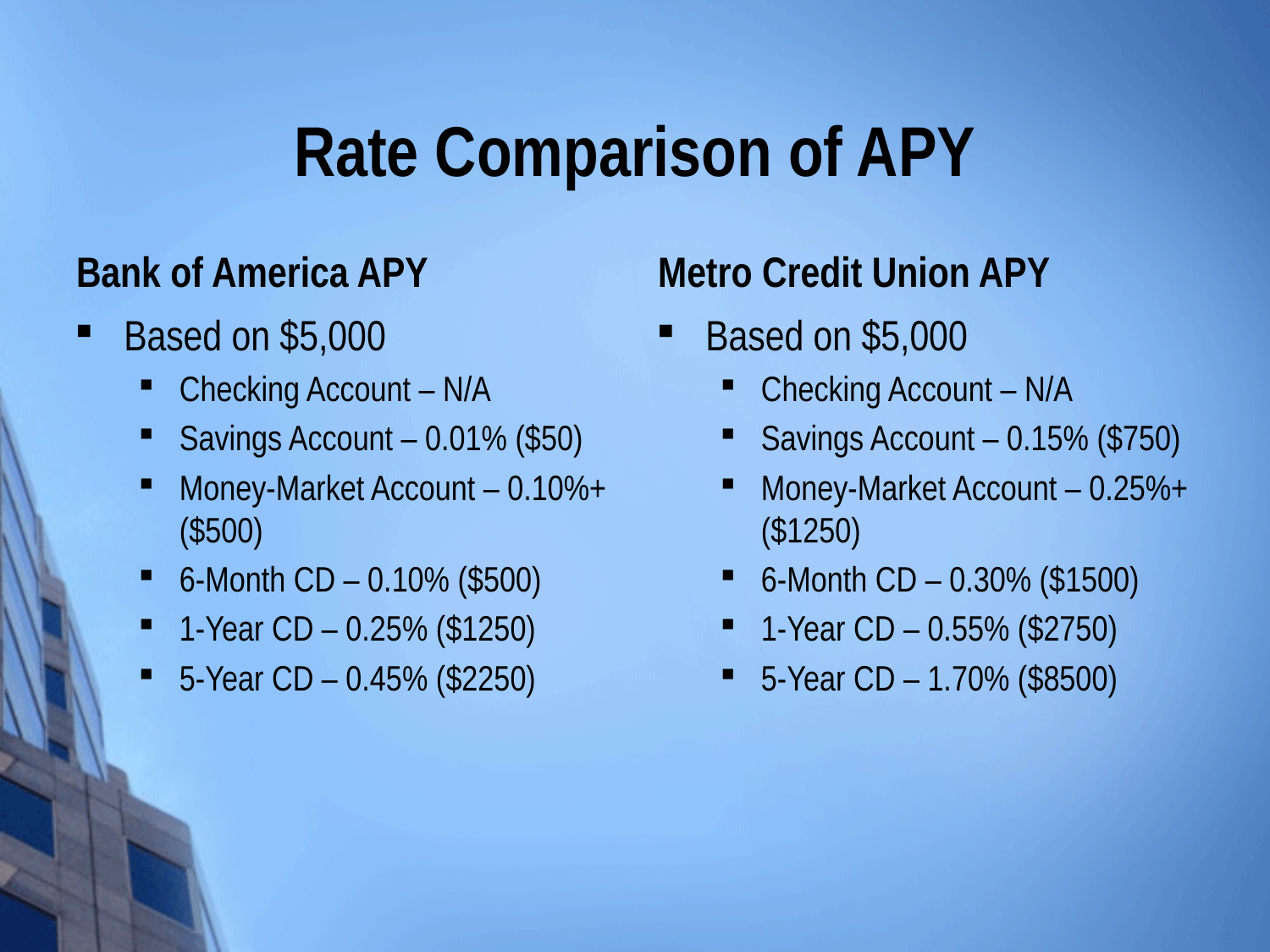

# Rate Comparison of APY
Bank of America APY
Metro Credit Union APY
Based on $5,000
Checking Account – N/A
Savings Account – 0.01% ($50)
Money-Market Account – 0.10%+ ($500)
6-Month CD – 0.10% ($500)
1-Year CD – 0.25% ($1250)
5-Year CD – 0.45% ($2250)

Based on $5,000
Checking Account – N/A
Savings Account – 0.15% ($750)
Money-Market Account – 0.25%+ ($1250)
6-Month CD – 0.30% ($1500)
1-Year CD – 0.55% ($2750)
5-Year CD – 1.70% ($8500)